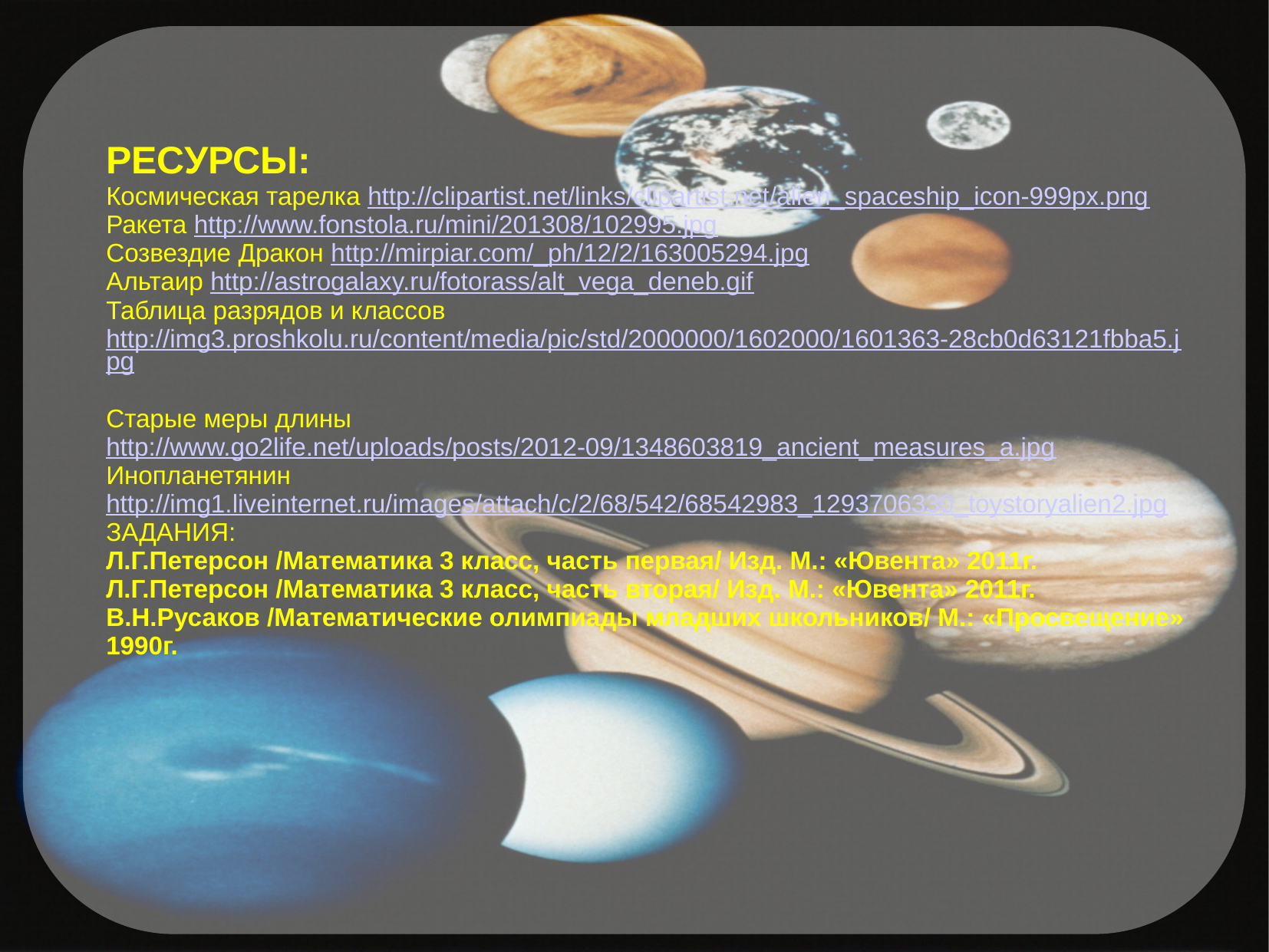

РЕСУРСЫ:
Космическая тарелка http://clipartist.net/links/clipartist.net/alien_spaceship_icon-999px.png
Ракета http://www.fonstola.ru/mini/201308/102995.jpg
Созвездие Дракон http://mirpiar.com/_ph/12/2/163005294.jpg
Альтаир http://astrogalaxy.ru/fotorass/alt_vega_deneb.gif
Таблица разрядов и классов http://img3.proshkolu.ru/content/media/pic/std/2000000/1602000/1601363-28cb0d63121fbba5.jpg
Старые меры длины http://www.go2life.net/uploads/posts/2012-09/1348603819_ancient_measures_a.jpg
Инопланетянин  http://img1.liveinternet.ru/images/attach/c/2/68/542/68542983_1293706330_toystoryalien2.jpg
ЗАДАНИЯ:
Л.Г.Петерсон /Математика 3 класс, часть первая/ Изд. М.: «Ювента» 2011г.
Л.Г.Петерсон /Математика 3 класс, часть вторая/ Изд. М.: «Ювента» 2011г.
В.Н.Русаков /Математические олимпиады младших школьников/ М.: «Просвещение» 1990г.